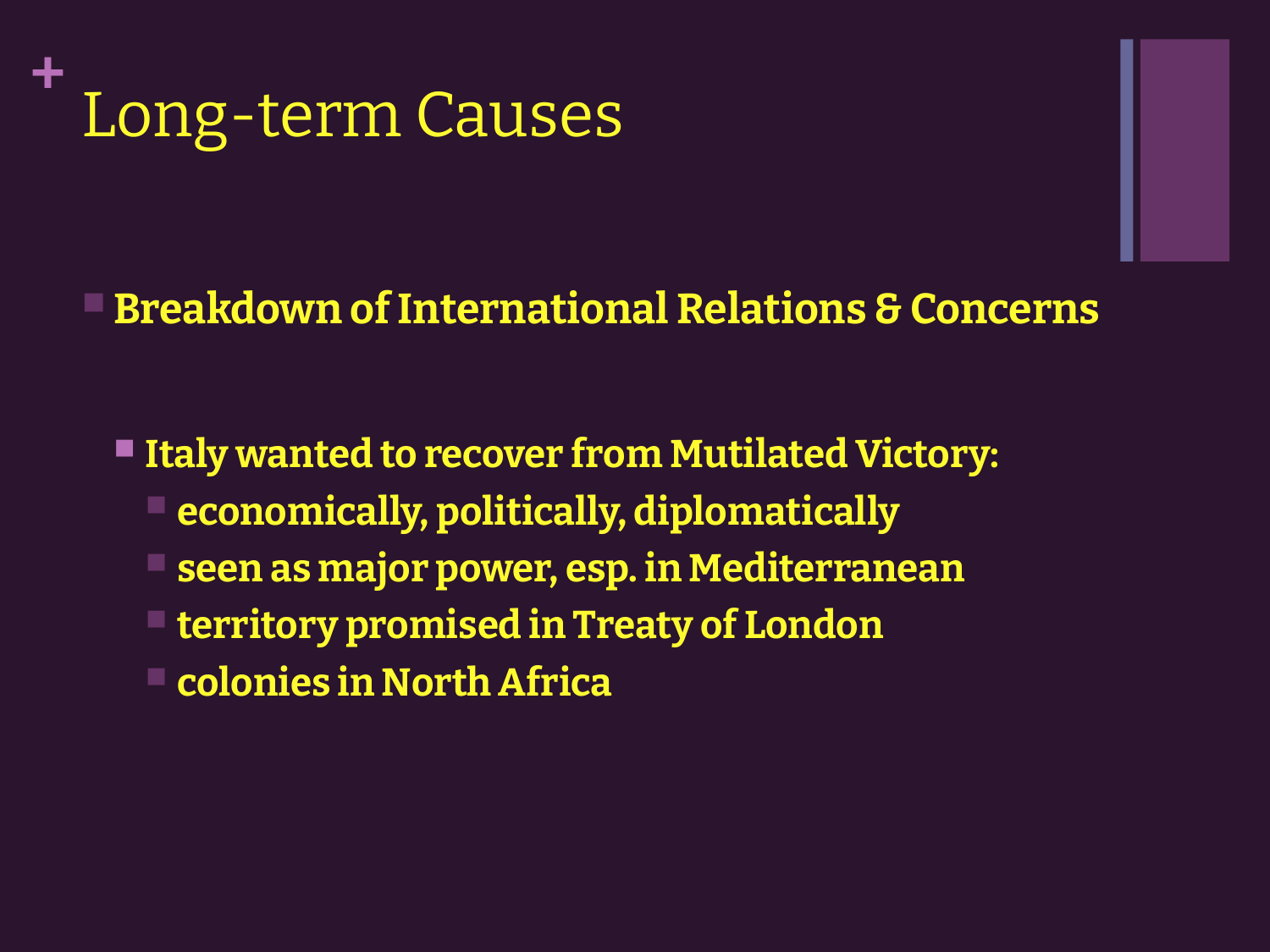

# Long-term Causes
Breakdown of International Relations & Concerns

Italy wanted to recover from Mutilated Victory:
economically, politically, diplomatically
seen as major power, esp. in Mediterranean
territory promised in Treaty of London
colonies in North Africa